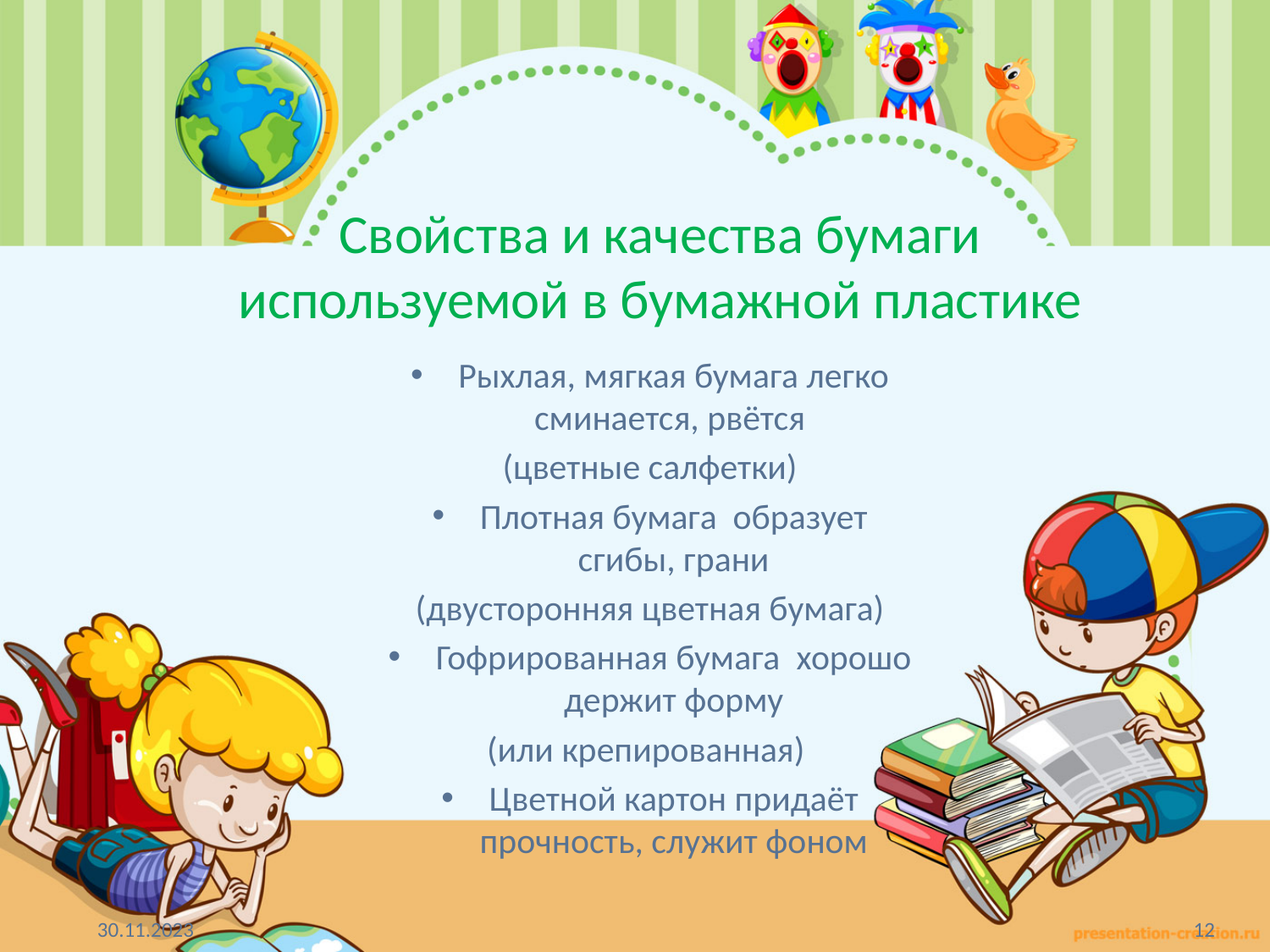

# Свойства и качества бумаги используемой в бумажной пластике
Рыхлая, мягкая бумага легко сминается, рвётся
(цветные салфетки)
Плотная бумага  образует сгибы, грани
(двусторонняя цветная бумага)
Гофрированная бумага  хорошо держит форму
(или крепированная)
Цветной картон придаёт прочность, служит фоном